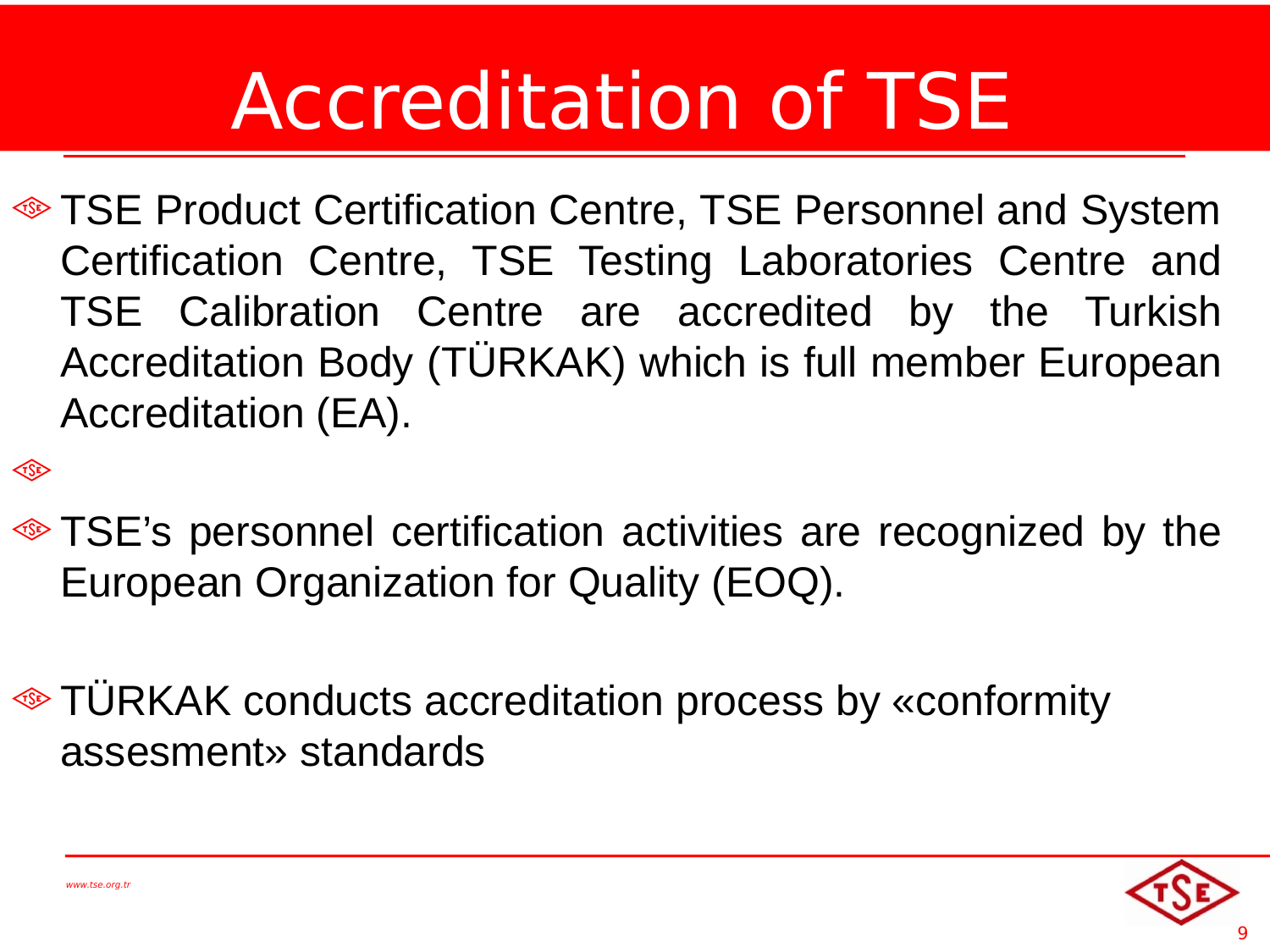

# Accreditation of TSE
TSE Product Certification Centre, TSE Personnel and System Certification Centre, TSE Testing Laboratories Centre and TSE Calibration Centre are accredited by the Turkish Accreditation Body (TÜRKAK) which is full member European Accreditation (EA).

TSE’s personnel certification activities are recognized by the European Organization for Quality (EOQ).

TÜRKAK conducts accreditation process by «conformity assesment» standards

www.tse.org.tr
9